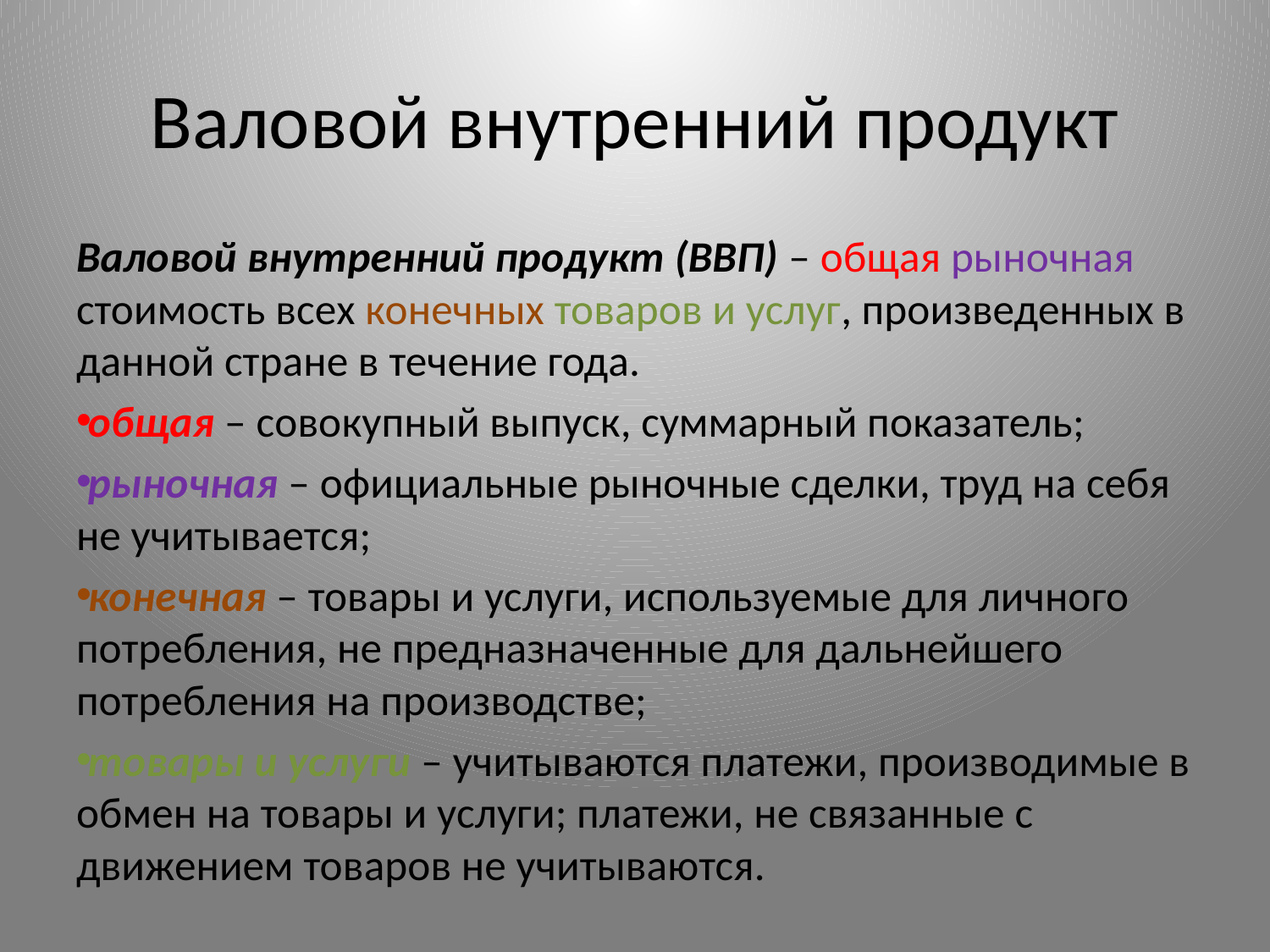

# Валовой внутренний продукт
Валовой внутренний продукт (ВВП) – общая рыночная стоимость всех конечных товаров и услуг, произведенных в данной стране в течение года.
общая – совокупный выпуск, суммарный показатель;
рыночная – официальные рыночные сделки, труд на себя не учитывается;
конечная – товары и услуги, используемые для личного потребления, не предназначенные для дальнейшего потребления на производстве;
товары и услуги – учитываются платежи, производимые в обмен на товары и услуги; платежи, не связанные с движением товаров не учитываются.